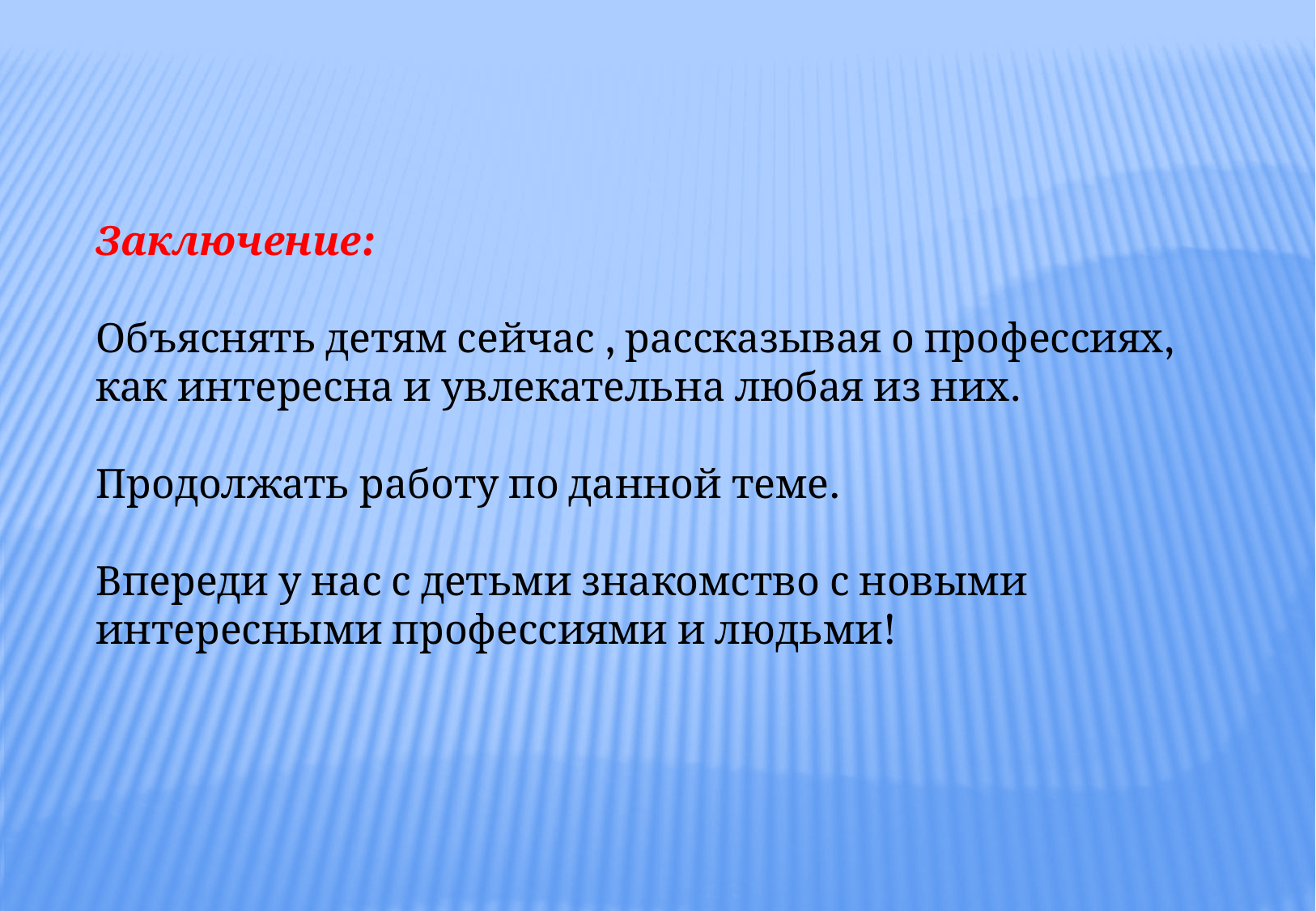

Заключение:

Объяснять детям сейчас , рассказывая о профессиях, как интересна и увлекательна любая из них.

Продолжать работу по данной теме.

Впереди у нас с детьми знакомство с новыми интересными профессиями и людьми!